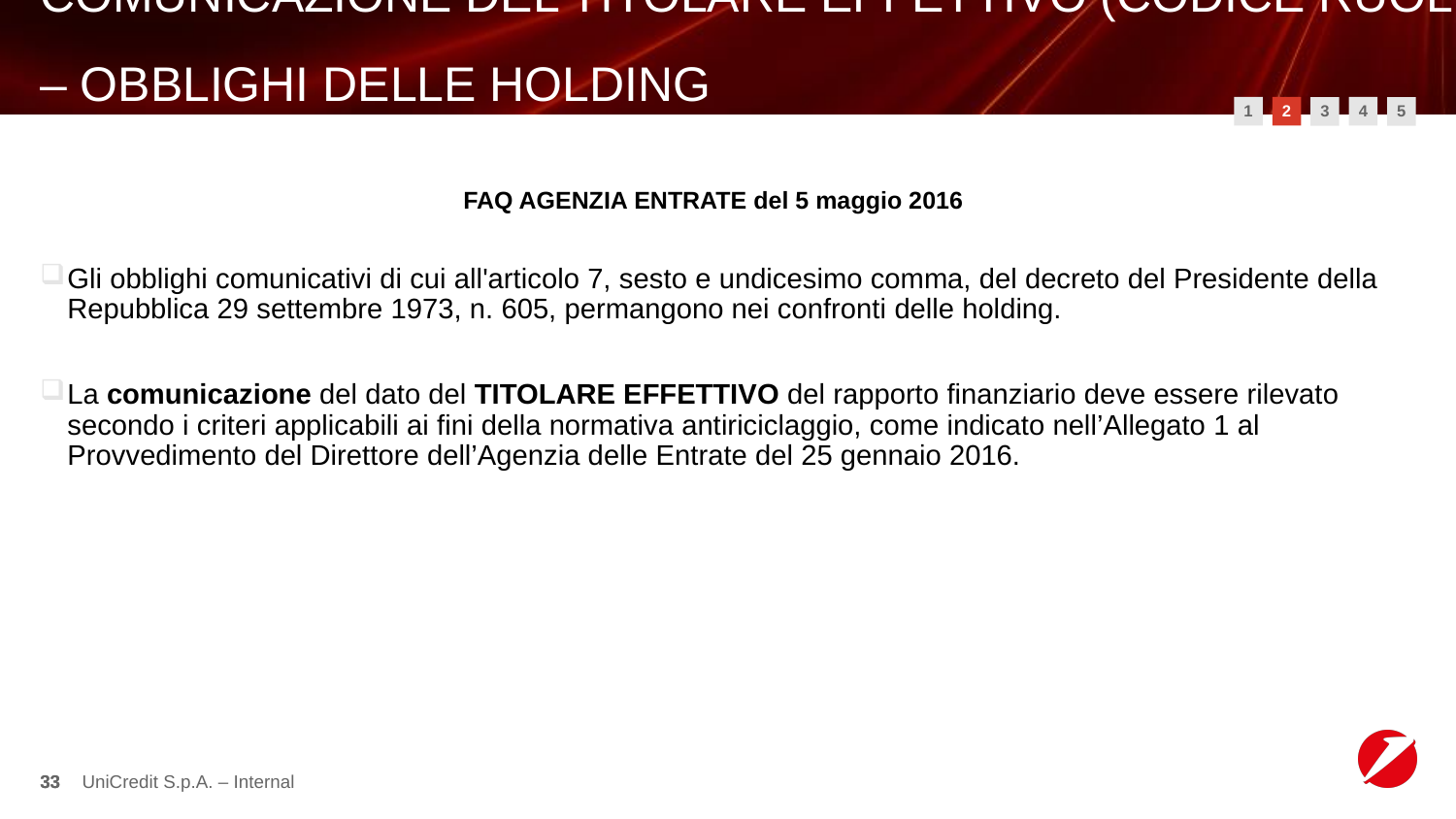

# COMUNICAZIONE DEL TITOLARE EFFETTIVO (CODICE RUOLO 7) – OBBLIGHI DELLE HOLDING
1
2
4
3
5

FAQ AGENZIA ENTRATE del 5 maggio 2016

Gli obblighi comunicativi di cui all'articolo 7, sesto e undicesimo comma, del decreto del Presidente della Repubblica 29 settembre 1973, n. 605, permangono nei confronti delle holding.

La comunicazione del dato del TITOLARE EFFETTIVO del rapporto finanziario deve essere rilevato secondo i criteri applicabili ai fini della normativa antiriciclaggio, come indicato nell’Allegato 1 al Provvedimento del Direttore dell’Agenzia delle Entrate del 25 gennaio 2016.

UniCredit S.p.A. – Internal